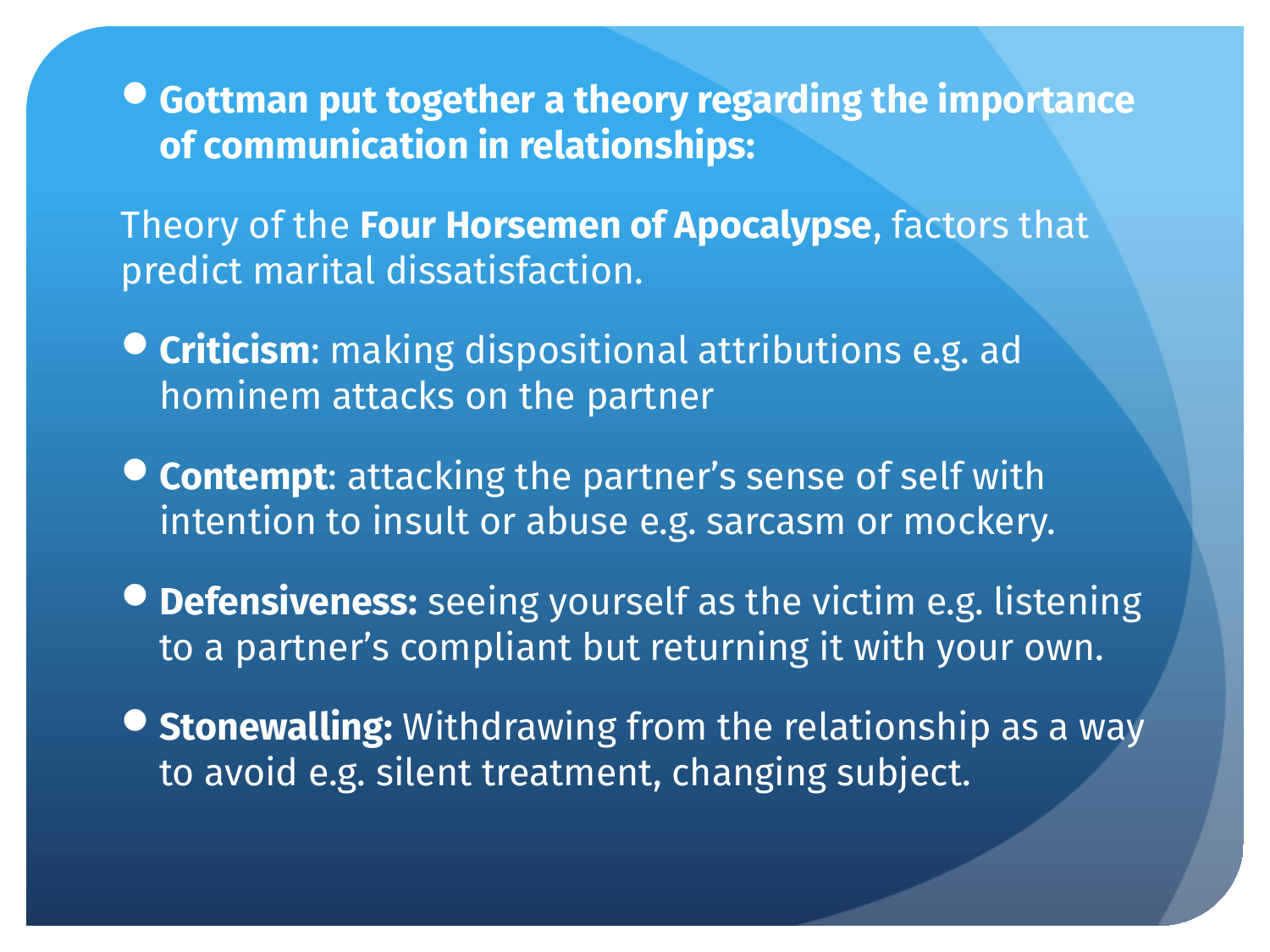

Gottman put together a theory regarding the importance of communication in relationships:
Theory of the Four Horsemen of Apocalypse, factors that predict marital dissatisfaction.
Criticism: making dispositional attributions e.g. ad hominem attacks on the partner
Contempt: attacking the partner’s sense of self with intention to insult or abuse e.g. sarcasm or mockery.
Defensiveness: seeing yourself as the victim e.g. listening to a partner’s compliant but returning it with your own.
Stonewalling: Withdrawing from the relationship as a way to avoid e.g. silent treatment, changing subject.